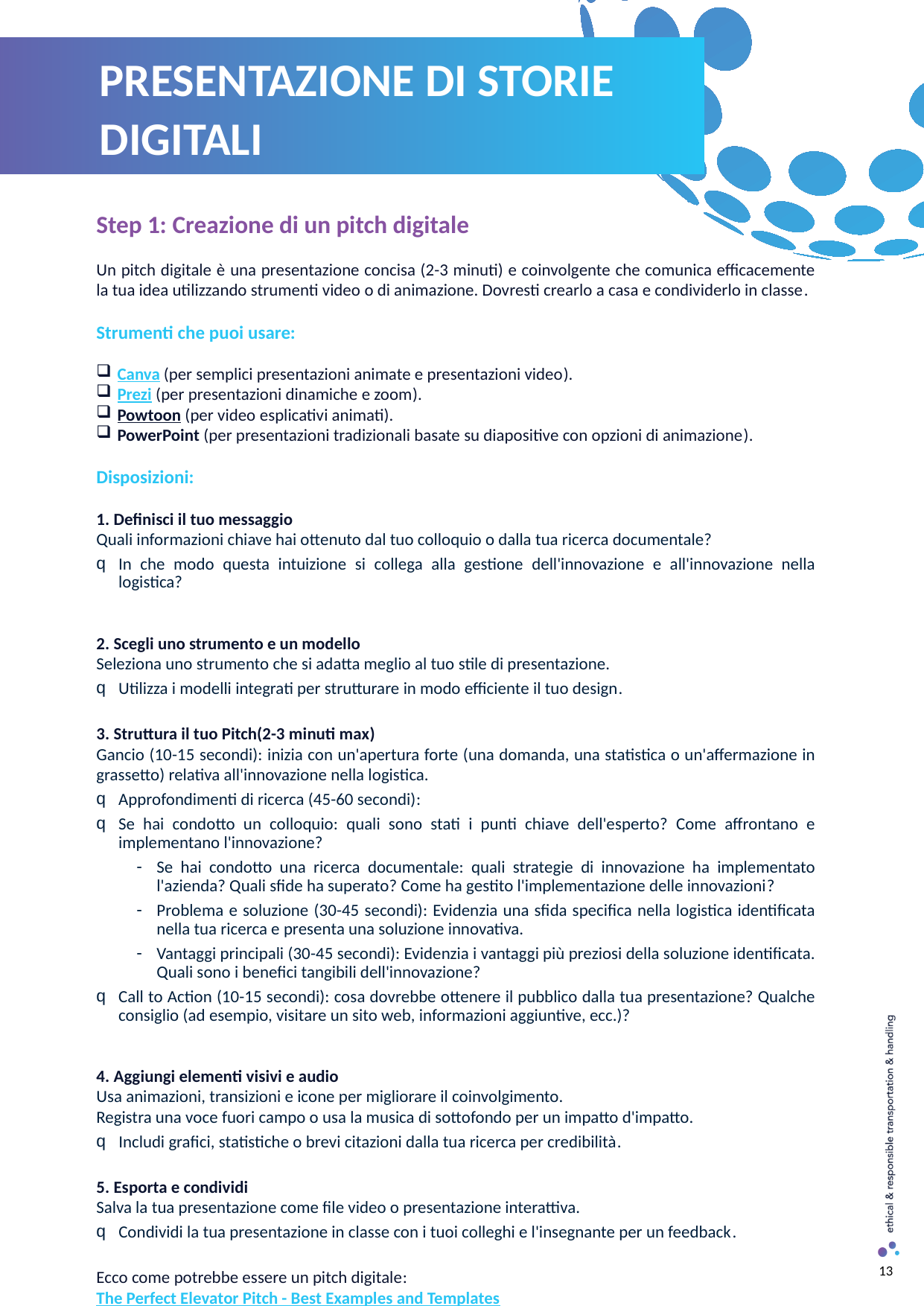

PRESENTAZIONE DI STORIE DIGITALI
Step 1: Creazione di un pitch digitale

Un pitch digitale è una presentazione concisa (2-3 minuti) e coinvolgente che comunica efficacemente la tua idea utilizzando strumenti video o di animazione. Dovresti crearlo a casa e condividerlo in classe.

Strumenti che puoi usare:

Canva (per semplici presentazioni animate e presentazioni video).
Prezi (per presentazioni dinamiche e zoom).
Powtoon (per video esplicativi animati).
PowerPoint (per presentazioni tradizionali basate su diapositive con opzioni di animazione).

Disposizioni:

1. Definisci il tuo messaggio
Quali informazioni chiave hai ottenuto dal tuo colloquio o dalla tua ricerca documentale?
In che modo questa intuizione si collega alla gestione dell'innovazione e all'innovazione nella logistica?

2. Scegli uno strumento e un modello
Seleziona uno strumento che si adatta meglio al tuo stile di presentazione.
Utilizza i modelli integrati per strutturare in modo efficiente il tuo design.

3. Struttura il tuo Pitch(2-3 minuti max)
Gancio (10-15 secondi): inizia con un'apertura forte (una domanda, una statistica o un'affermazione in grassetto) relativa all'innovazione nella logistica.
Approfondimenti di ricerca (45-60 secondi):
Se hai condotto un colloquio: quali sono stati i punti chiave dell'esperto? Come affrontano e implementano l'innovazione?
Se hai condotto una ricerca documentale: quali strategie di innovazione ha implementato l'azienda? Quali sfide ha superato? Come ha gestito l'implementazione delle innovazioni?
Problema e soluzione (30-45 secondi): Evidenzia una sfida specifica nella logistica identificata nella tua ricerca e presenta una soluzione innovativa.
Vantaggi principali (30-45 secondi): Evidenzia i vantaggi più preziosi della soluzione identificata. Quali sono i benefici tangibili dell'innovazione?
Call to Action (10-15 secondi): cosa dovrebbe ottenere il pubblico dalla tua presentazione? Qualche consiglio (ad esempio, visitare un sito web, informazioni aggiuntive, ecc.)?

4. Aggiungi elementi visivi e audio
Usa animazioni, transizioni e icone per migliorare il coinvolgimento.
Registra una voce fuori campo o usa la musica di sottofondo per un impatto d'impatto.
Includi grafici, statistiche o brevi citazioni dalla tua ricerca per credibilità.

5. Esporta e condividi
Salva la tua presentazione come file video o presentazione interattiva.
Condividi la tua presentazione in classe con i tuoi colleghi e l'insegnante per un feedback.

Ecco come potrebbe essere un pitch digitale:
The Perfect Elevator Pitch - Best Examples and Templates

13